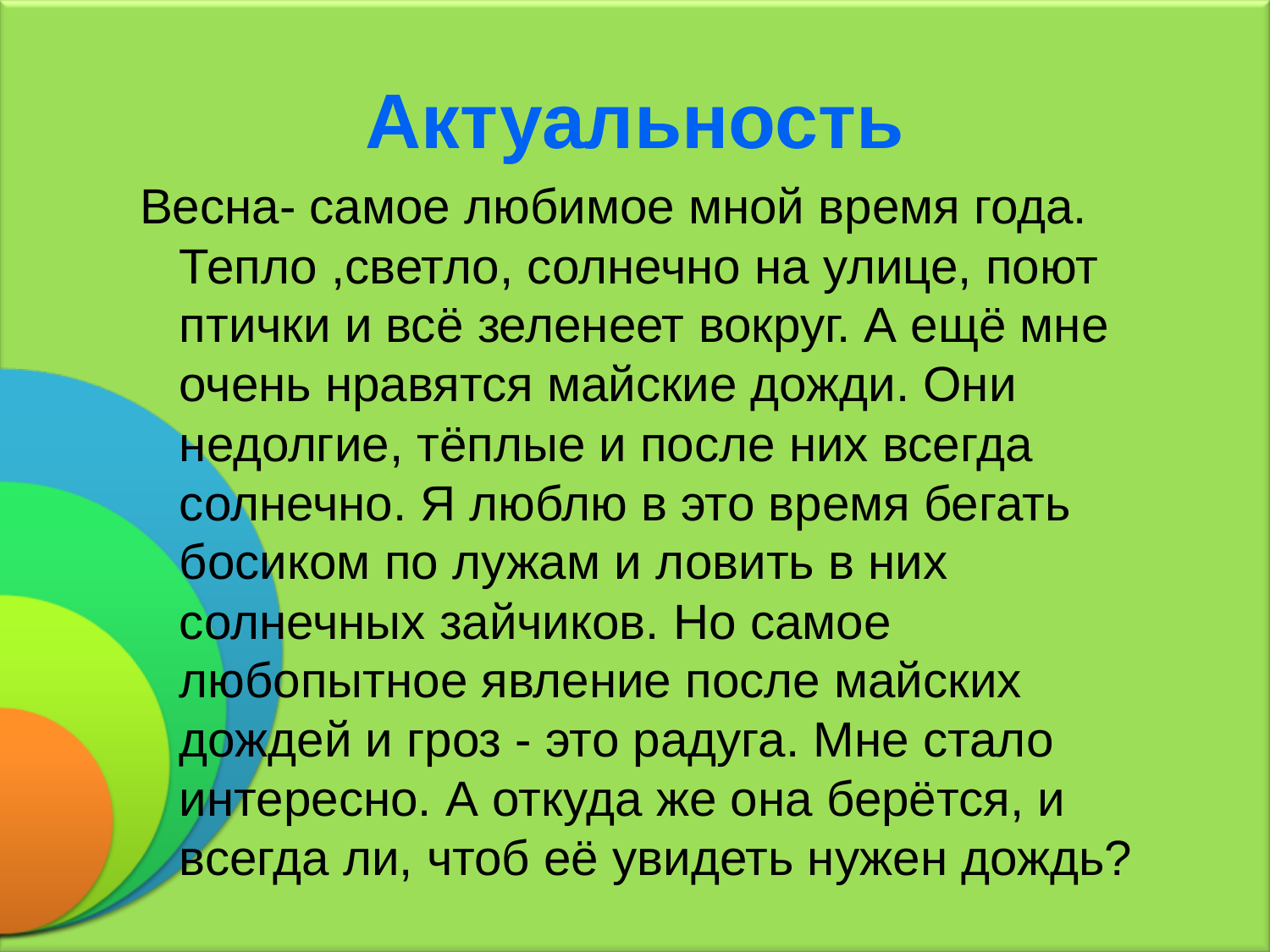

# Актуальность
Весна- самое любимое мной время года. Тепло ,светло, солнечно на улице, поют птички и всё зеленеет вокруг. А ещё мне очень нравятся майские дожди. Они недолгие, тёплые и после них всегда солнечно. Я люблю в это время бегать босиком по лужам и ловить в них солнечных зайчиков. Но самое любопытное явление после майских дождей и гроз - это радуга. Мне стало интересно. А откуда же она берётся, и всегда ли, чтоб её увидеть нужен дождь?